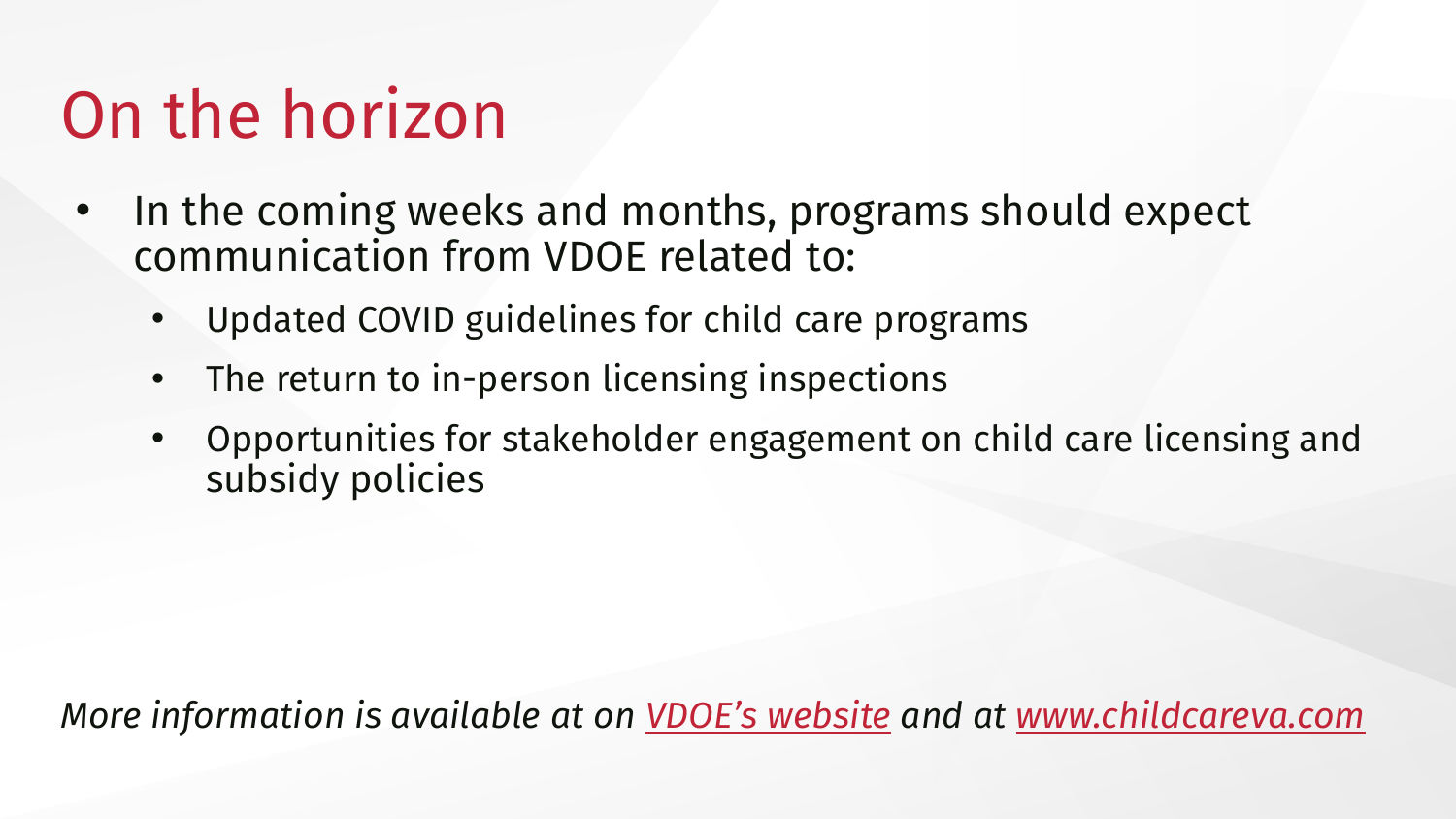

# On the horizon
In the coming weeks and months, programs should expect communication from VDOE related to:
Updated COVID guidelines for child care programs
The return to in-person licensing inspections
Opportunities for stakeholder engagement on child care licensing and subsidy policies

More information is available at on VDOE’s website and at www.childcareva.com